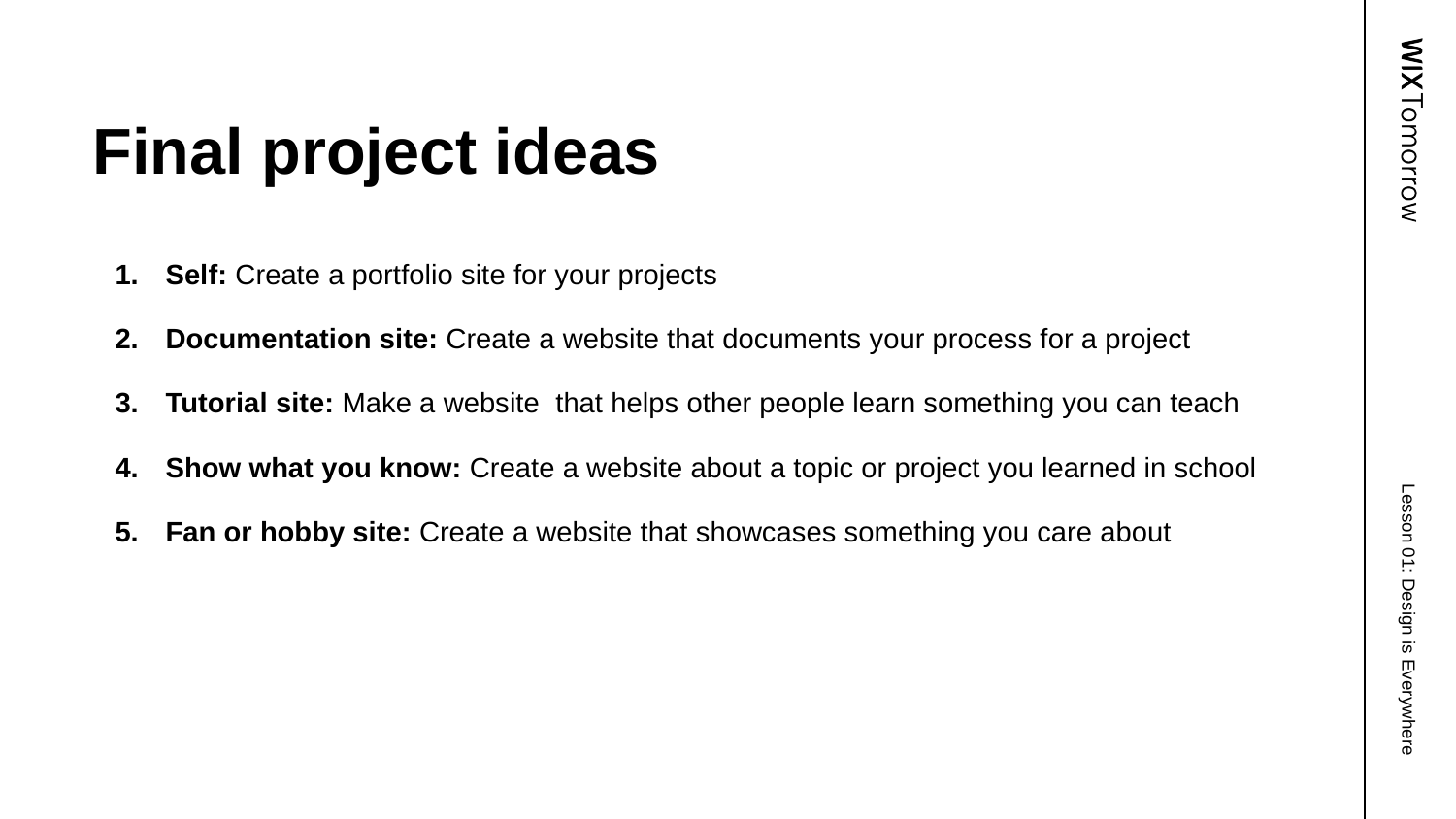

# Final project ideas
Self: Create a portfolio site for your projects
Documentation site: Create a website that documents your process for a project
Tutorial site: Make a website  that helps other people learn something you can teach
Show what you know: Create a website about a topic or project you learned in school
Fan or hobby site: Create a website that showcases something you care about